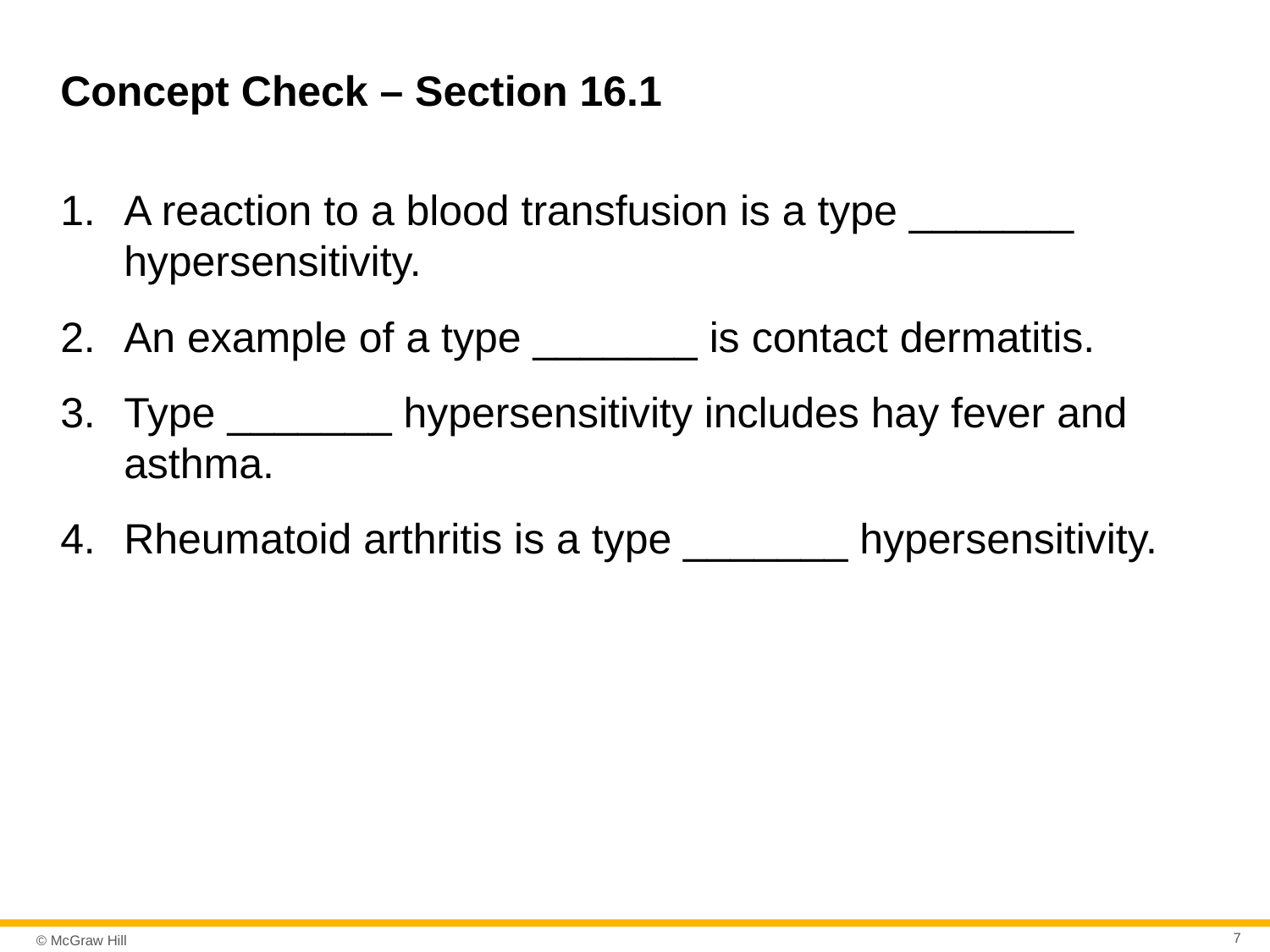

# Concept Check – Section 16.1
A reaction to a blood transfusion is a type _______ hypersensitivity.
An example of a type _______ is contact dermatitis.
Type _______ hypersensitivity includes hay fever and asthma.
Rheumatoid arthritis is a type _______ hypersensitivity.